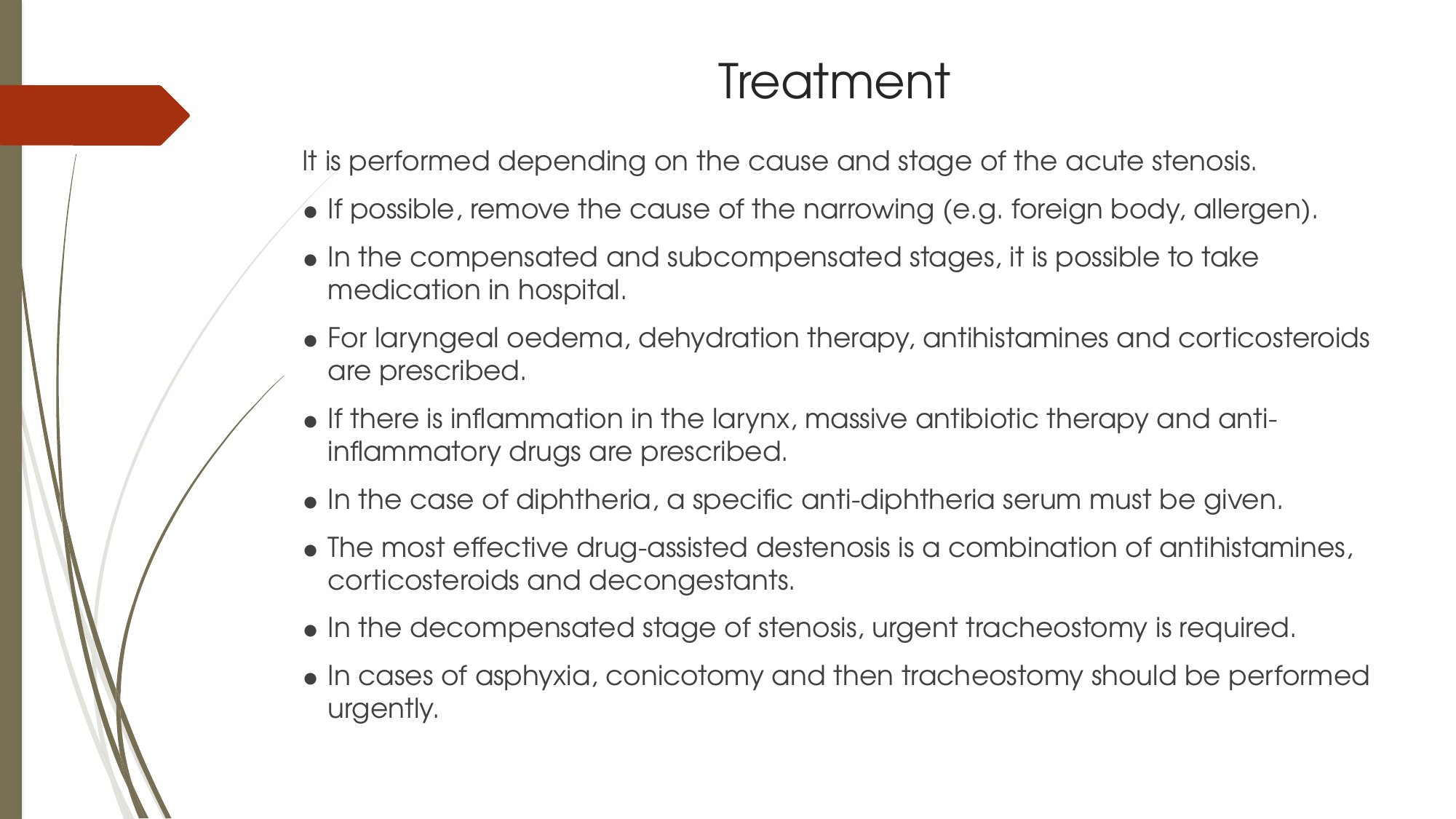

Treatment
It is performed depending on the cause and stage of the acute stenosis.
If possible, remove the cause of the narrowing (e.g. foreign body, allergen).
In the compensated and subcompensated stages, it is possible to take medication in hospital.
For laryngeal oedema, dehydration therapy, antihistamines and corticosteroids are prescribed.
If there is inflammation in the larynx, massive antibiotic therapy and anti-inflammatory drugs are prescribed.
In the case of diphtheria, a specific anti-diphtheria serum must be given.
The most effective drug-assisted destenosis is a combination of antihistamines, corticosteroids and decongestants.
In the decompensated stage of stenosis, urgent tracheostomy is required.
In cases of asphyxia, conicotomy and then tracheostomy should be performed urgently.